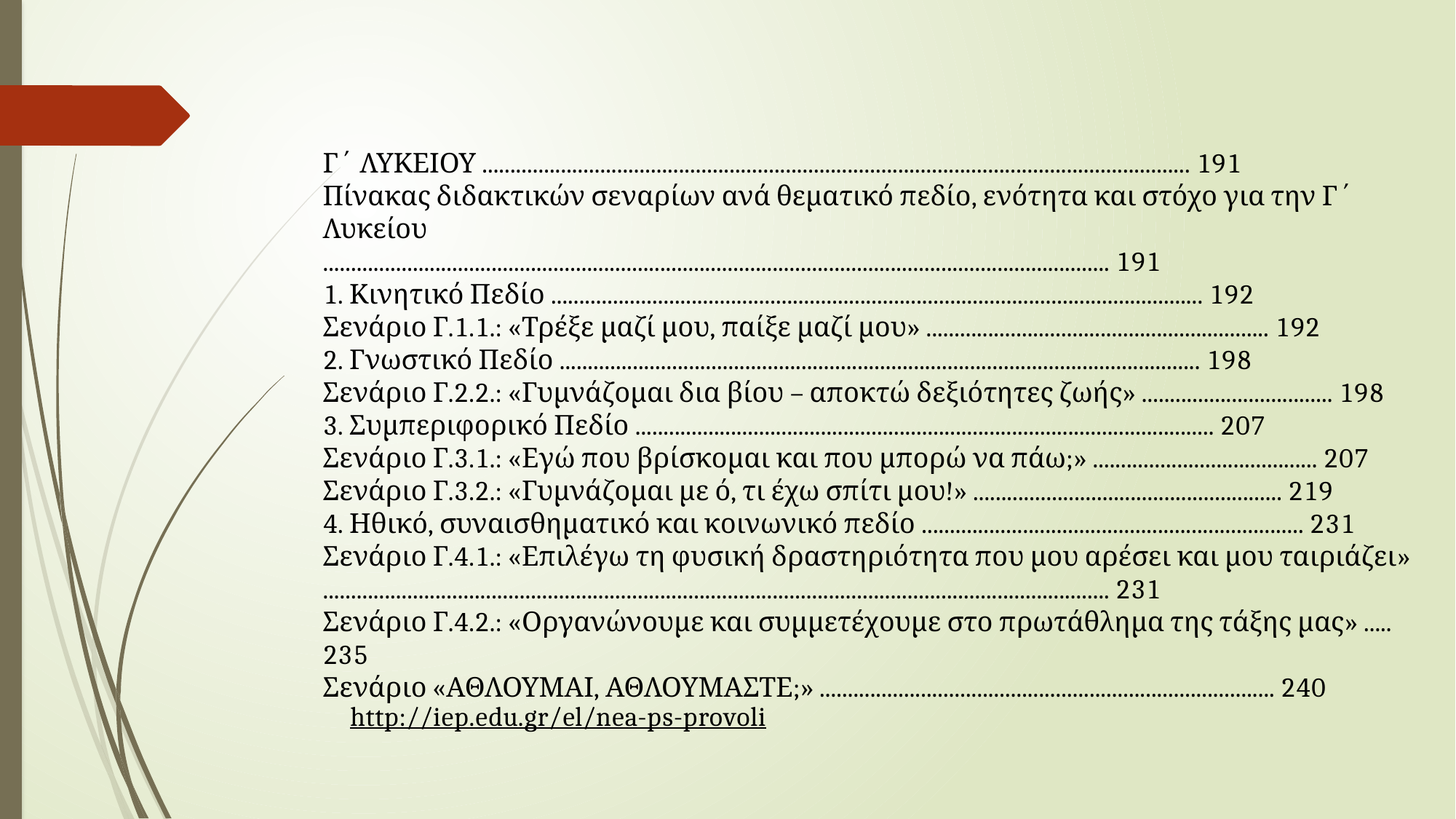

Γ΄ ΛΥΚΕΙΟΥ .............................................................................................................................. 191
Πίνακας διδακτικών σεναρίων ανά θεματικό πεδίο, ενότητα και στόχο για την Γ΄ Λυκείου
............................................................................................................................................ 191
1. Κινητικό Πεδίο .................................................................................................................... 192
Σενάριο Γ.1.1.: «Τρέξε μαζί μου, παίξε μαζί μου» ............................................................. 192
2. Γνωστικό Πεδίο .................................................................................................................. 198
Σενάριο Γ.2.2.: «Γυμνάζομαι δια βίου – αποκτώ δεξιότητες ζωής» .................................. 198
3. Συμπεριφορικό Πεδίο ....................................................................................................... 207
Σενάριο Γ.3.1.: «Εγώ που βρίσκομαι και που μπορώ να πάω;» ........................................ 207
Σενάριο Γ.3.2.: «Γυμνάζομαι με ό, τι έχω σπίτι μου!» ....................................................... 219
4. Ηθικό, συναισθηματικό και κοινωνικό πεδίο .................................................................... 231
Σενάριο Γ.4.1.: «Επιλέγω τη φυσική δραστηριότητα που μου αρέσει και μου ταιριάζει»
............................................................................................................................................ 231
Σενάριο Γ.4.2.: «Οργανώνουμε και συμμετέχουμε στο πρωτάθλημα της τάξης μας» ..... 235
Σενάριο «ΑΘΛΟΥΜΑΙ, ΑΘΛΟΥΜΑΣΤΕ;» ................................................................................. 240
http://iep.edu.gr/el/nea-ps-provoli